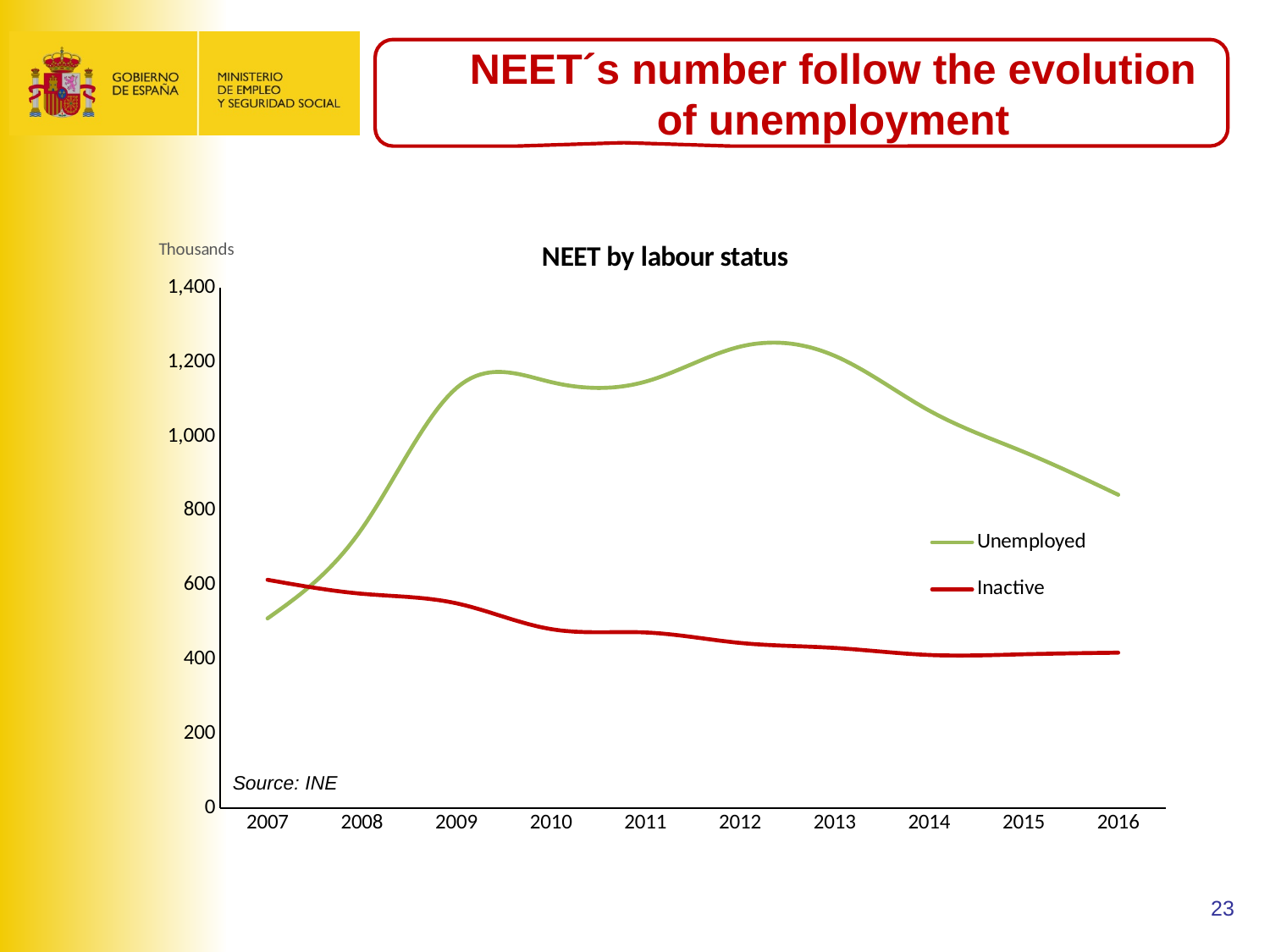

NEET´s number follow the evolution of unemployment

### Chart: NEET by labour status

| Category |  |  |
|---|---|---|
| 2007 | 510.725 | 614.6750000000001 |
| 2008 | 752.9499999999998 | 577.075 |
| 2009 | 1131.2 | 551.275 |
| 2010 | 1146.825 | 481.9249999999999 |
| 2011 | 1148.15 | 472.925 |
| 2012 | 1242.25 | 444.8 |
| 2013 | 1217.575 | 431.35 |
| 2014 | 1070.2 | 412.375 |
| 2015 | 958.9999999999999 | 414.225 |
| 2016 | 843.6472899999999 | 418.5493125000001 |
Source: INE

23